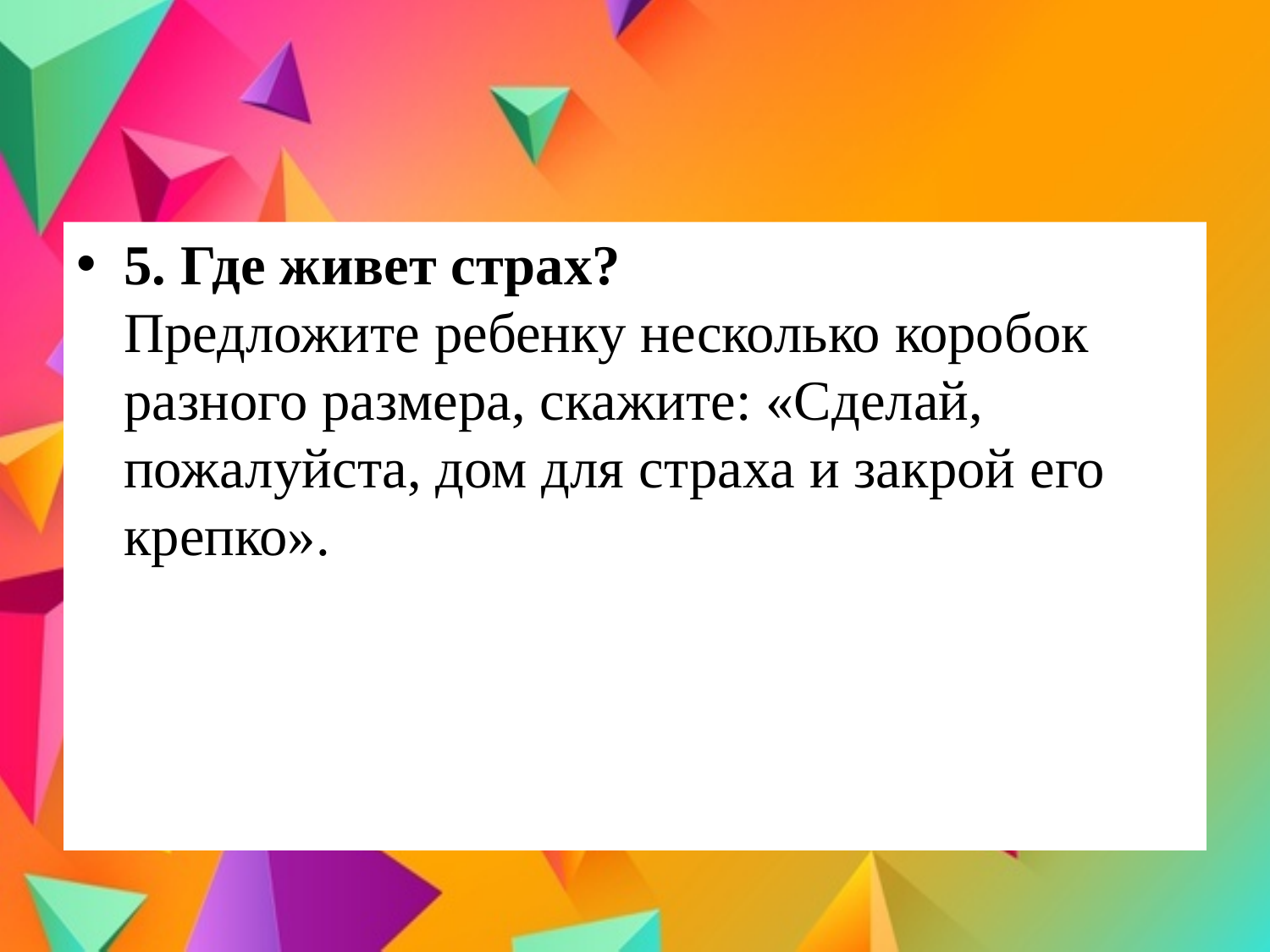

#
5. Где живет страх? 
Предложите ребенку несколько коробок разного размера, скажите: «Сделай, пожалуйста, дом для страха и закрой его крепко».